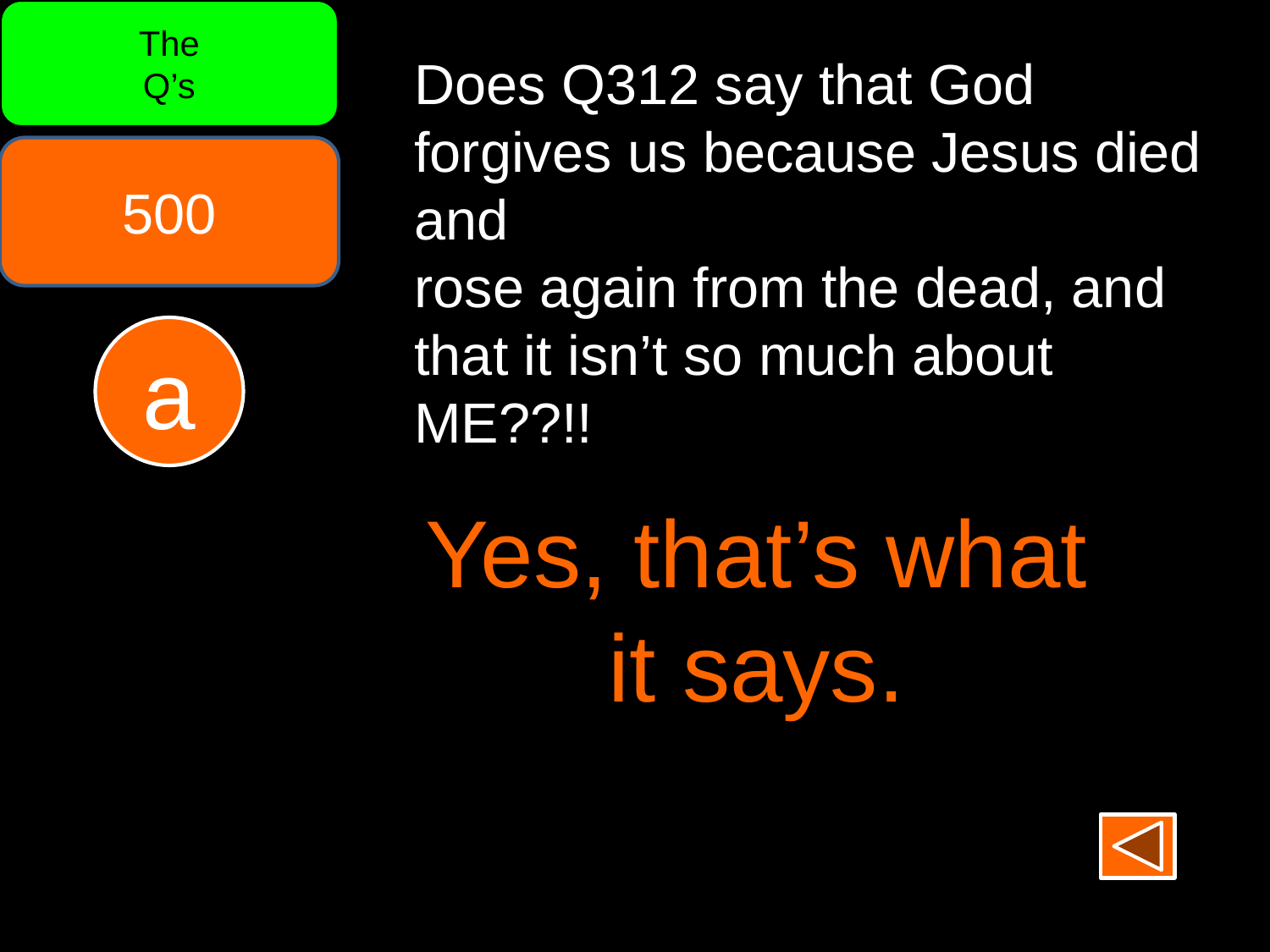

The
Q’s
Does Q312 say that God forgives us because Jesus died and
rose again from the dead, and that it isn’t so much about ME??!!
500
a
Yes, that’s what it says.